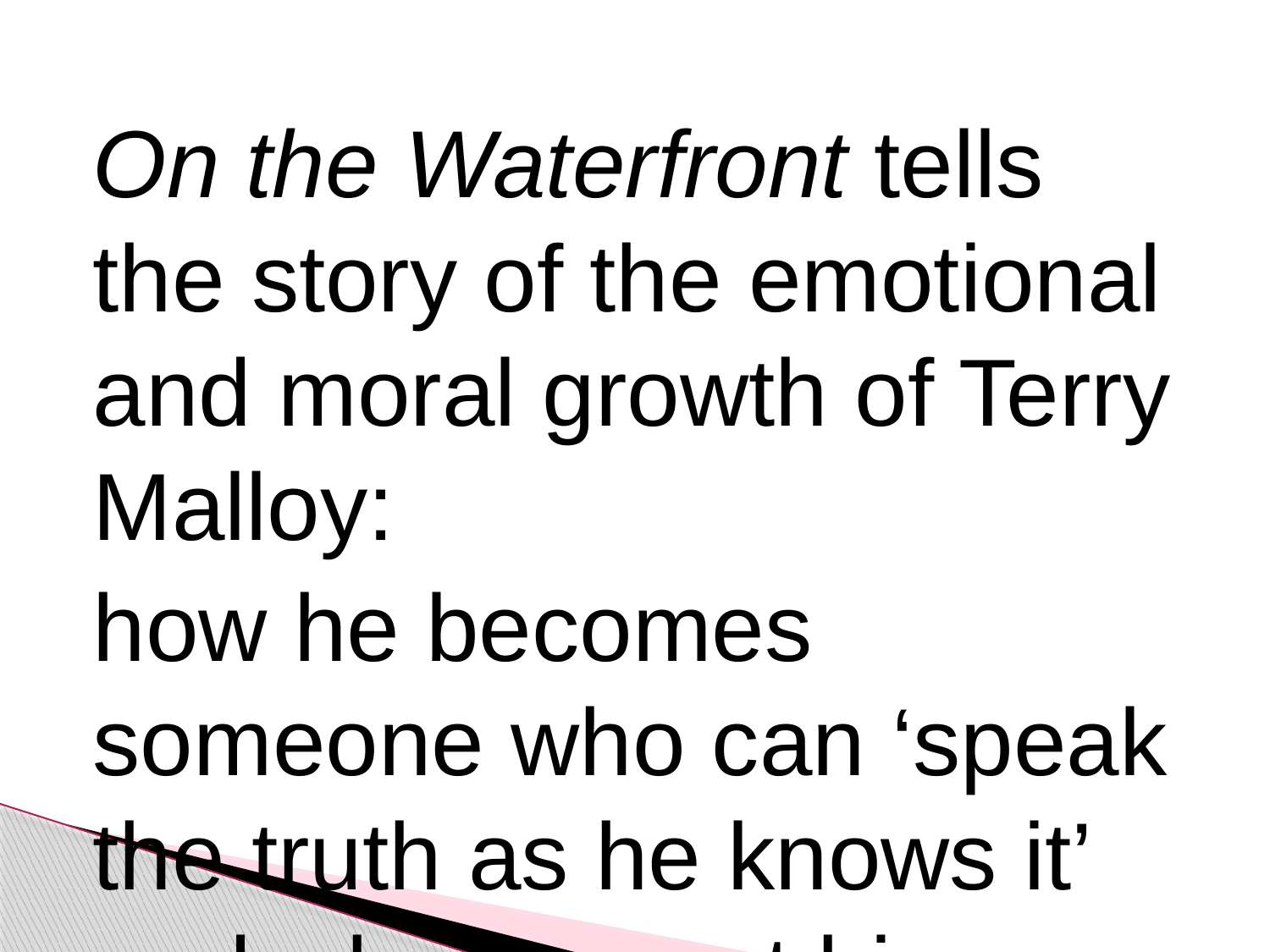

#
On the Waterfront tells the story of the emotional and moral growth of Terry Malloy:
how he becomes someone who can ‘speak the truth as he knows it’ and who can get his rights.